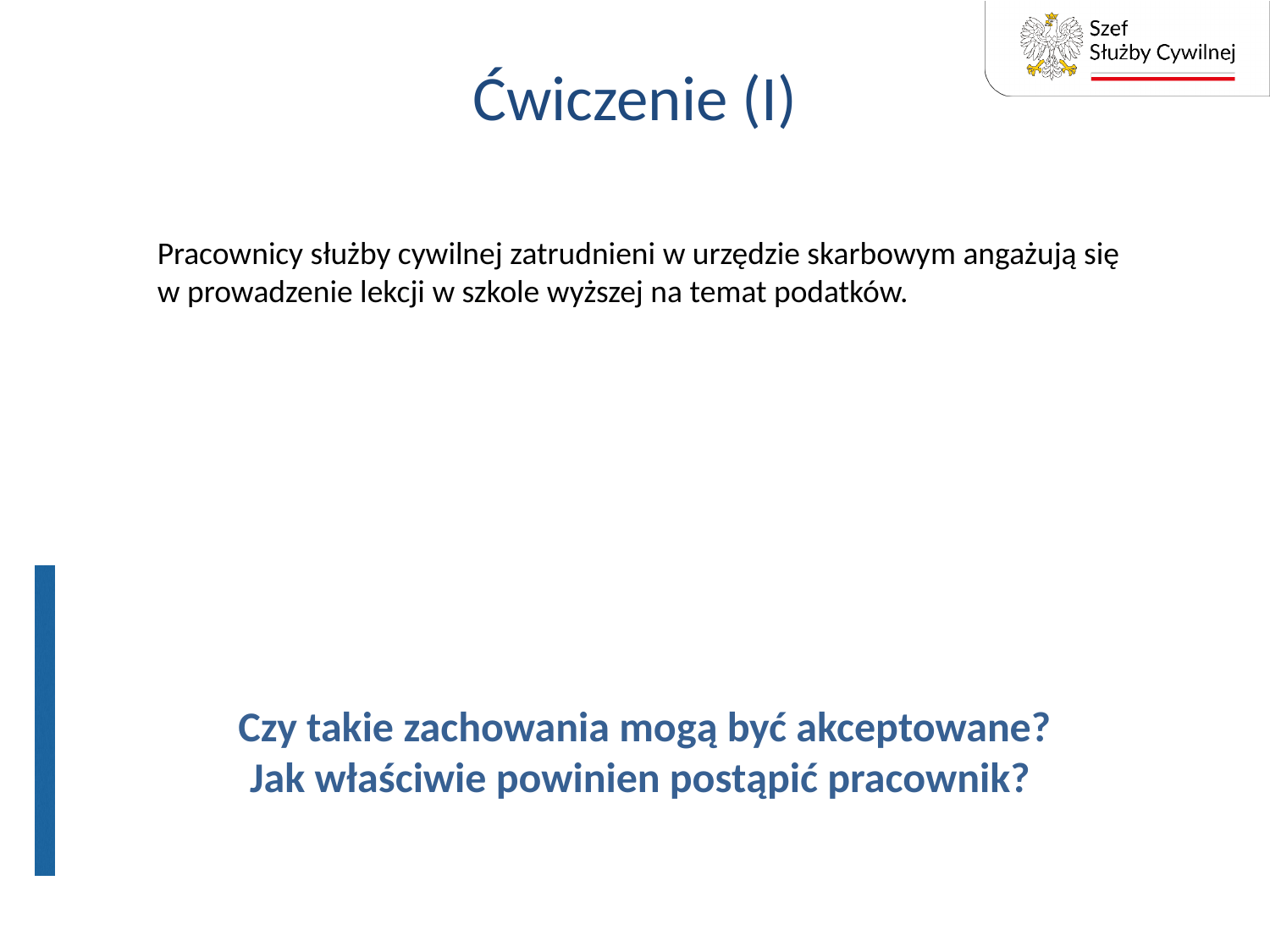

# Ćwiczenie (I)
Pracownicy służby cywilnej zatrudnieni w urzędzie skarbowym angażują się w prowadzenie lekcji w szkole wyższej na temat podatków.

Czy takie zachowania mogą być akceptowane?
Jak właściwie powinien postąpić pracownik?